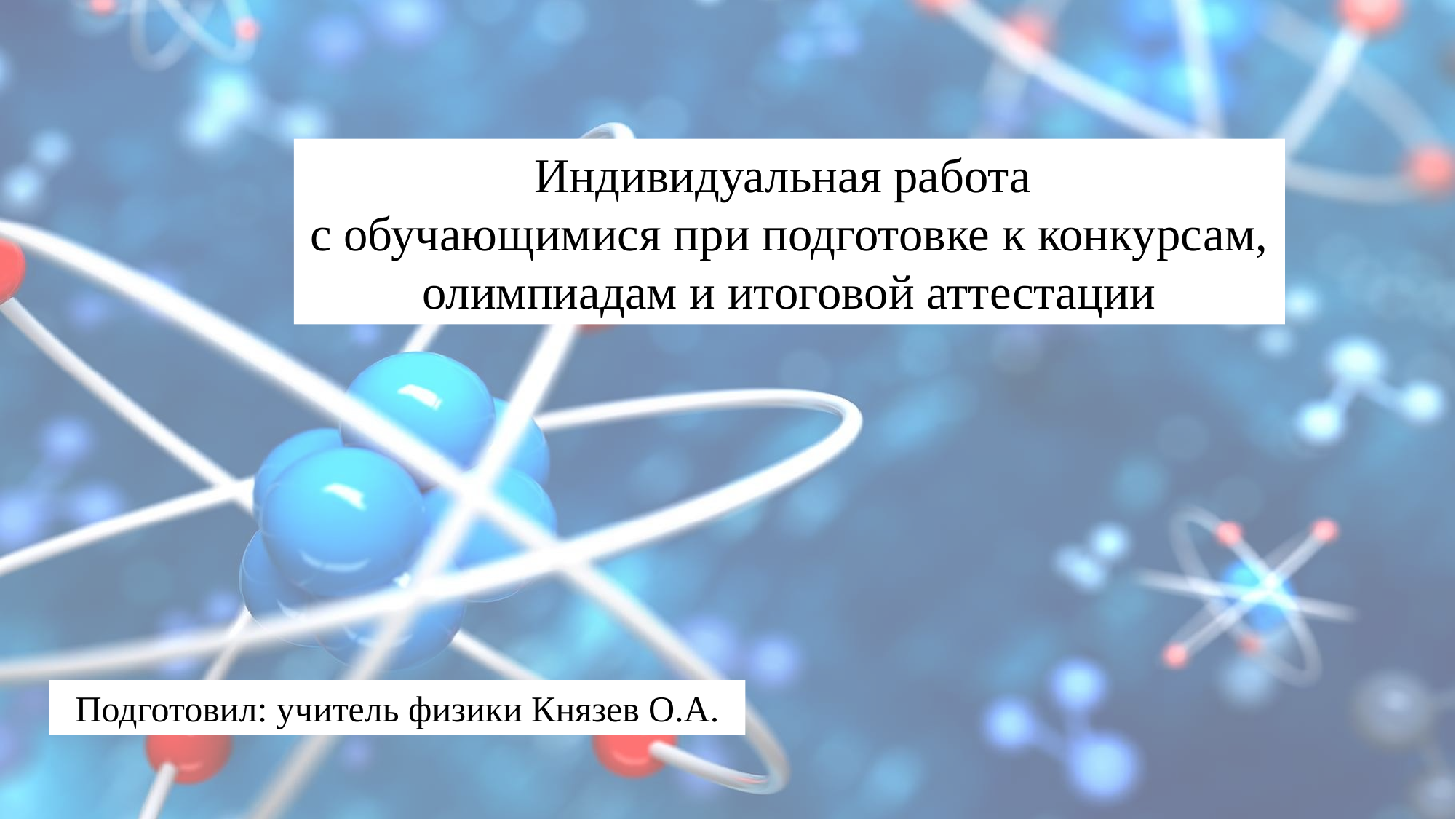

Индивидуальная работа
с обучающимися при подготовке к конкурсам, олимпиадам и итоговой аттестации
Подготовил: учитель физики Князев О.А.